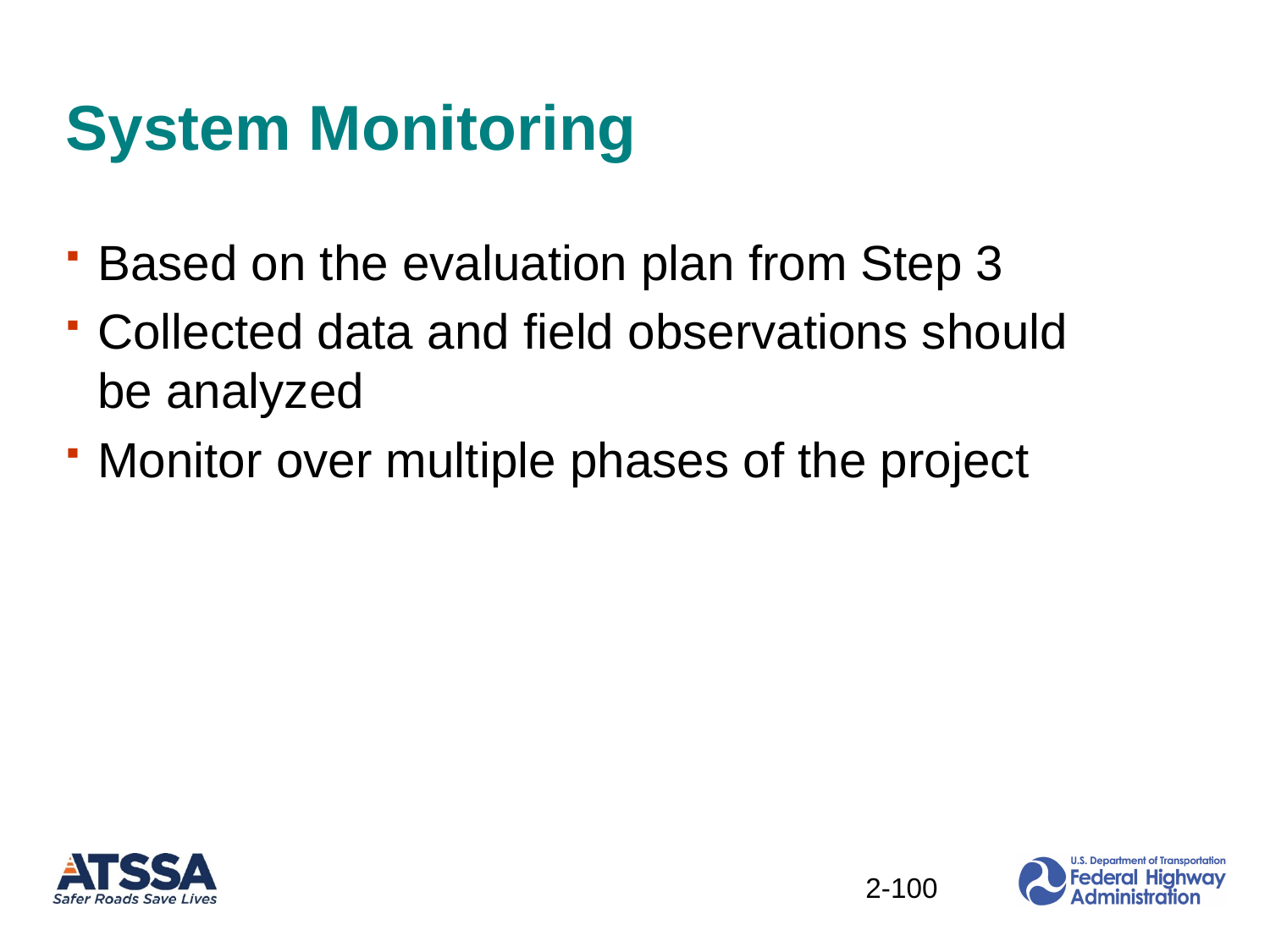

# System Monitoring
Based on the evaluation plan from Step 3
Collected data and field observations should be analyzed
Monitor over multiple phases of the project